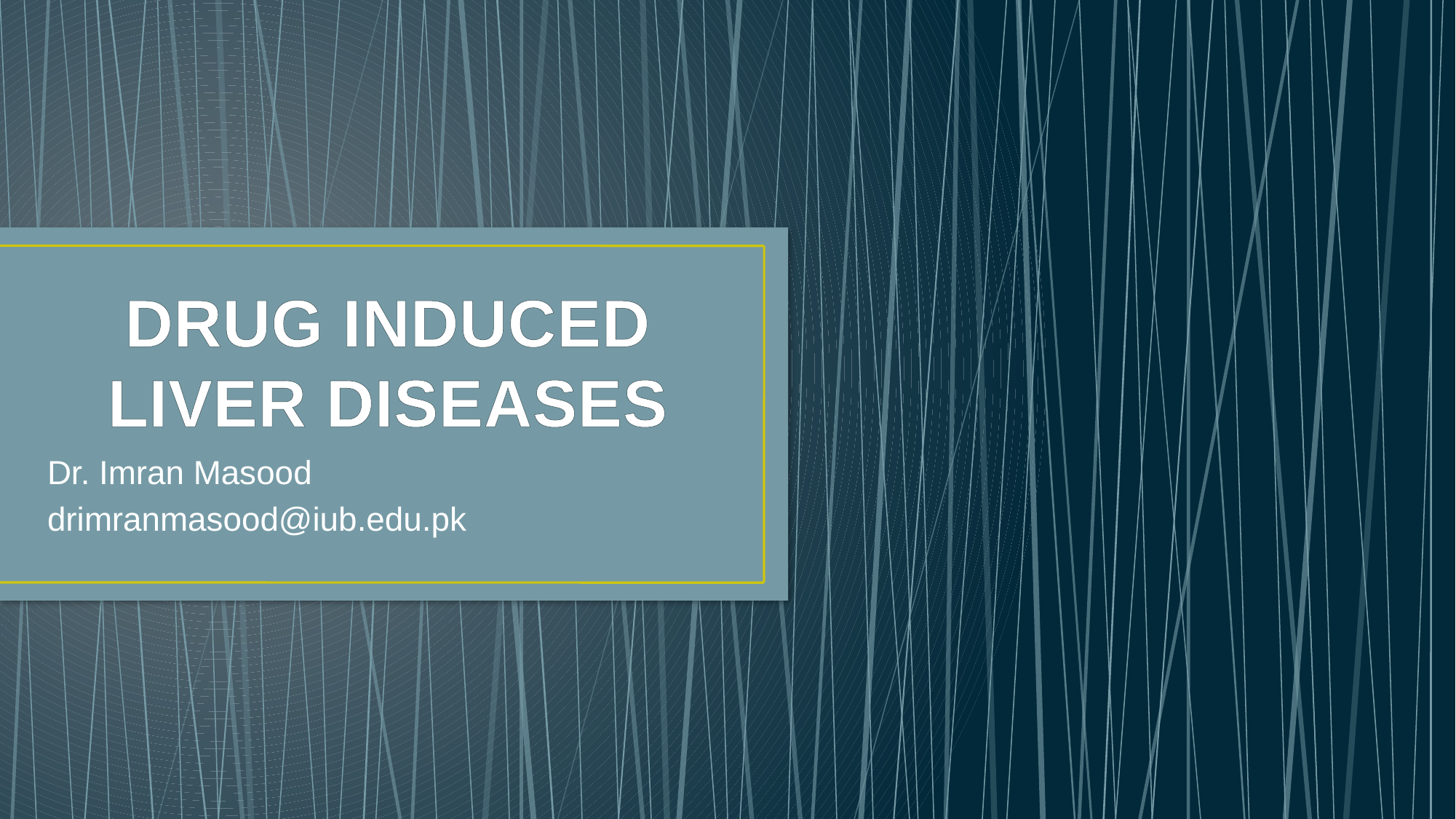

# Drug Induced Liver Diseases
Dr. Imran Masood
drimranmasood@iub.edu.pk